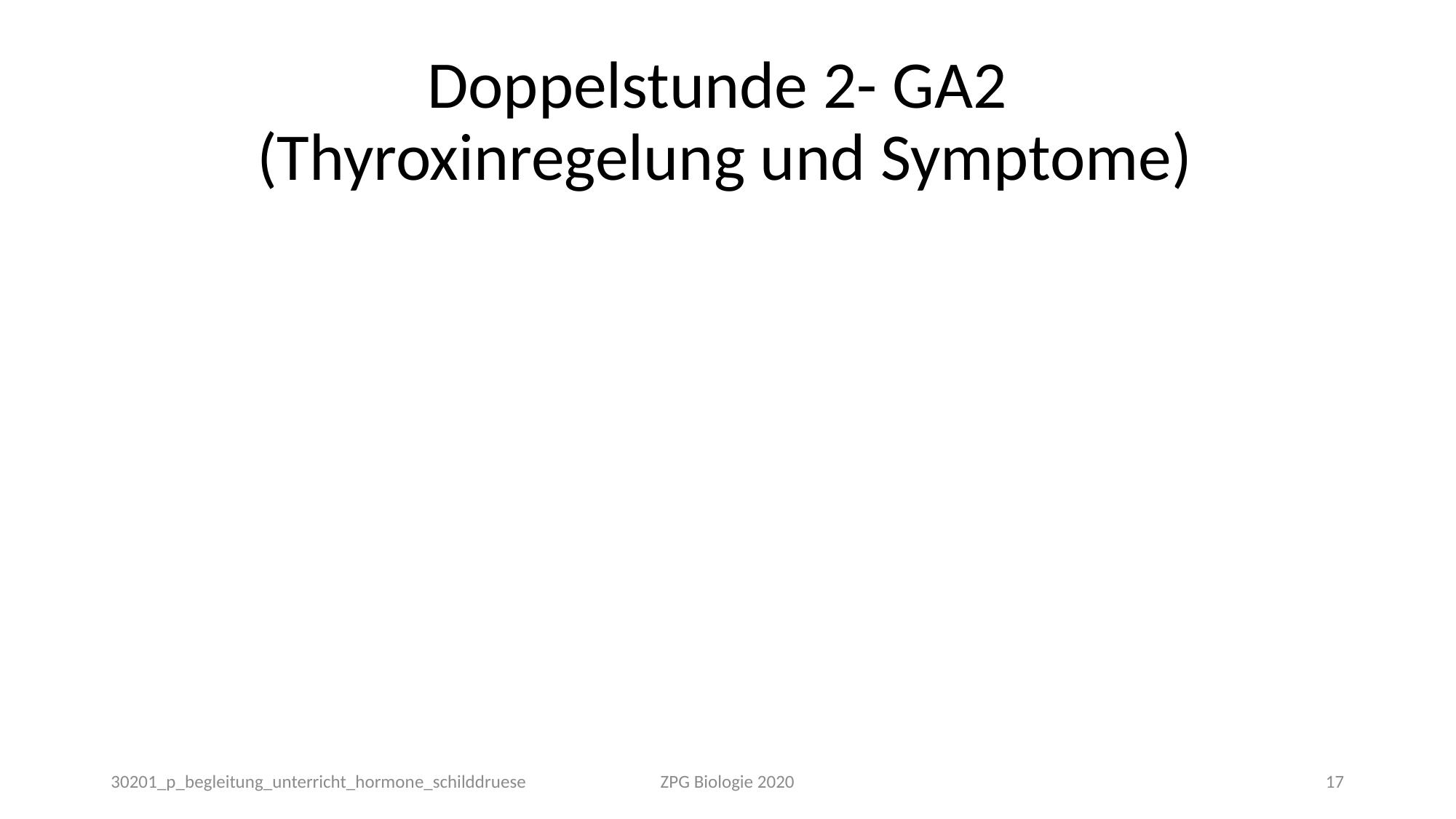

# Doppelstunde 2- GA2 (Thyroxinregelung und Symptome)
30201_p_begleitung_unterricht_hormone_schilddruese
ZPG Biologie 2020
17